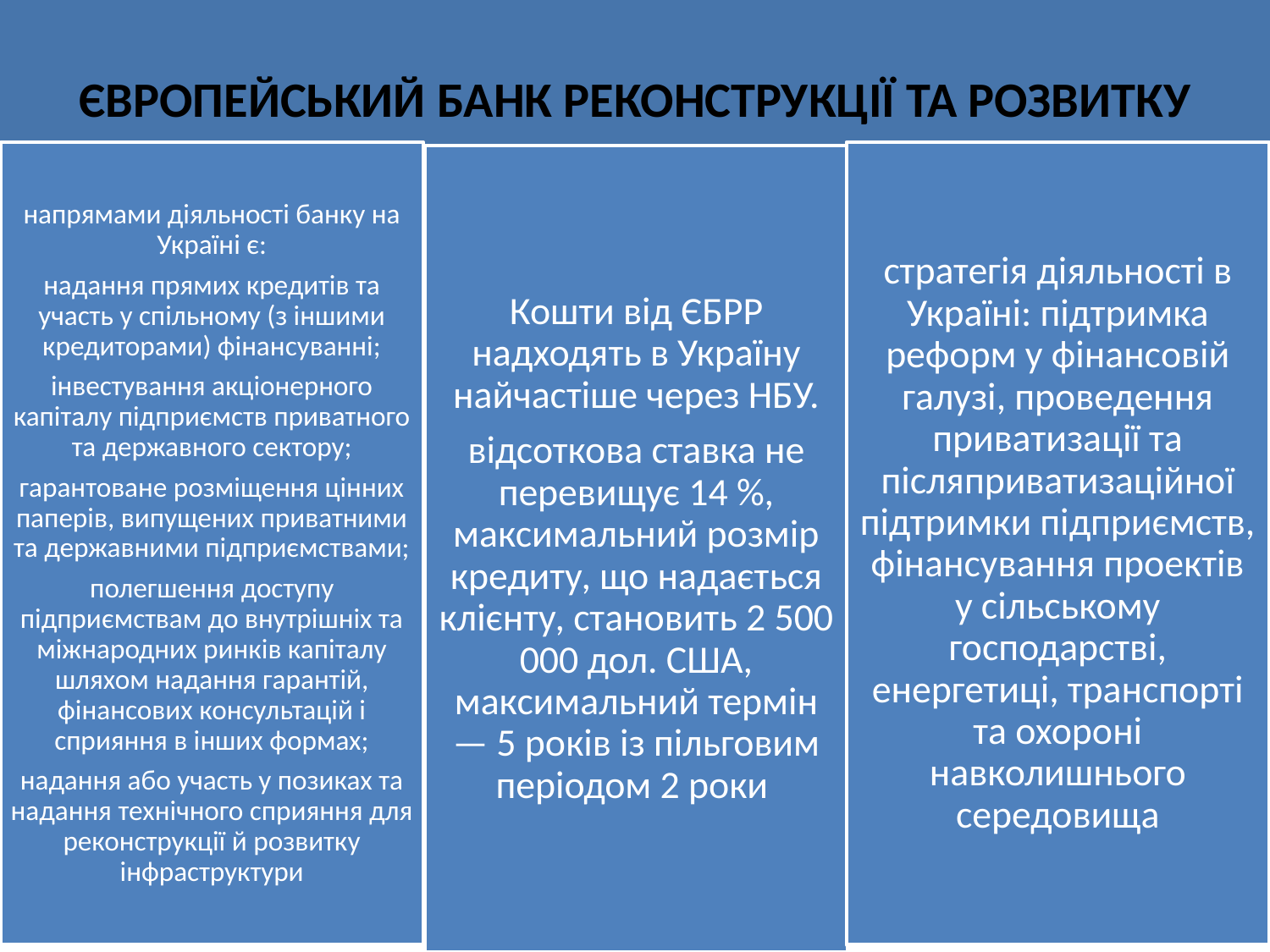

ЄВРОПЕЙСЬКИЙ БАНК РЕКОНСТРУКЦІЇ ТА РОЗВИТКУ
напрямами діяльності банку на Україні є:
надання прямих кредитів та участь у спільному (з іншими кредиторами) фінансуванні;
інвестування акціонерного капіталу підприємств приватного та державного сектору;
гарантоване розміщення цінних паперів, випущених приватними та державними підприємствами;
полегшення доступу підприємствам до внутрішніх та міжнародних ринків капіталу шляхом надання гарантій, фінансових консультацій і сприяння в інших формах;
надання або участь у позиках та надання технічного сприяння для реконструкції й розвитку інфраструктури
Кошти від ЄБРР надходять в Україну найчастіше через НБУ.
відсоткова ставка не перевищує 14 %, максимальний розмір кредиту, що надається клієнту, становить 2 500 000 дол. США, максимальний термін — 5 років із пільговим періодом 2 роки
стратегія діяльності в Україні: підтримка реформ у фінансовій галузі, проведення приватизації та післяприватизаційної підтримки підприємств, фінансування проектів у сільському господарстві, енергетиці, транспорті та охороні навколишнього середовища